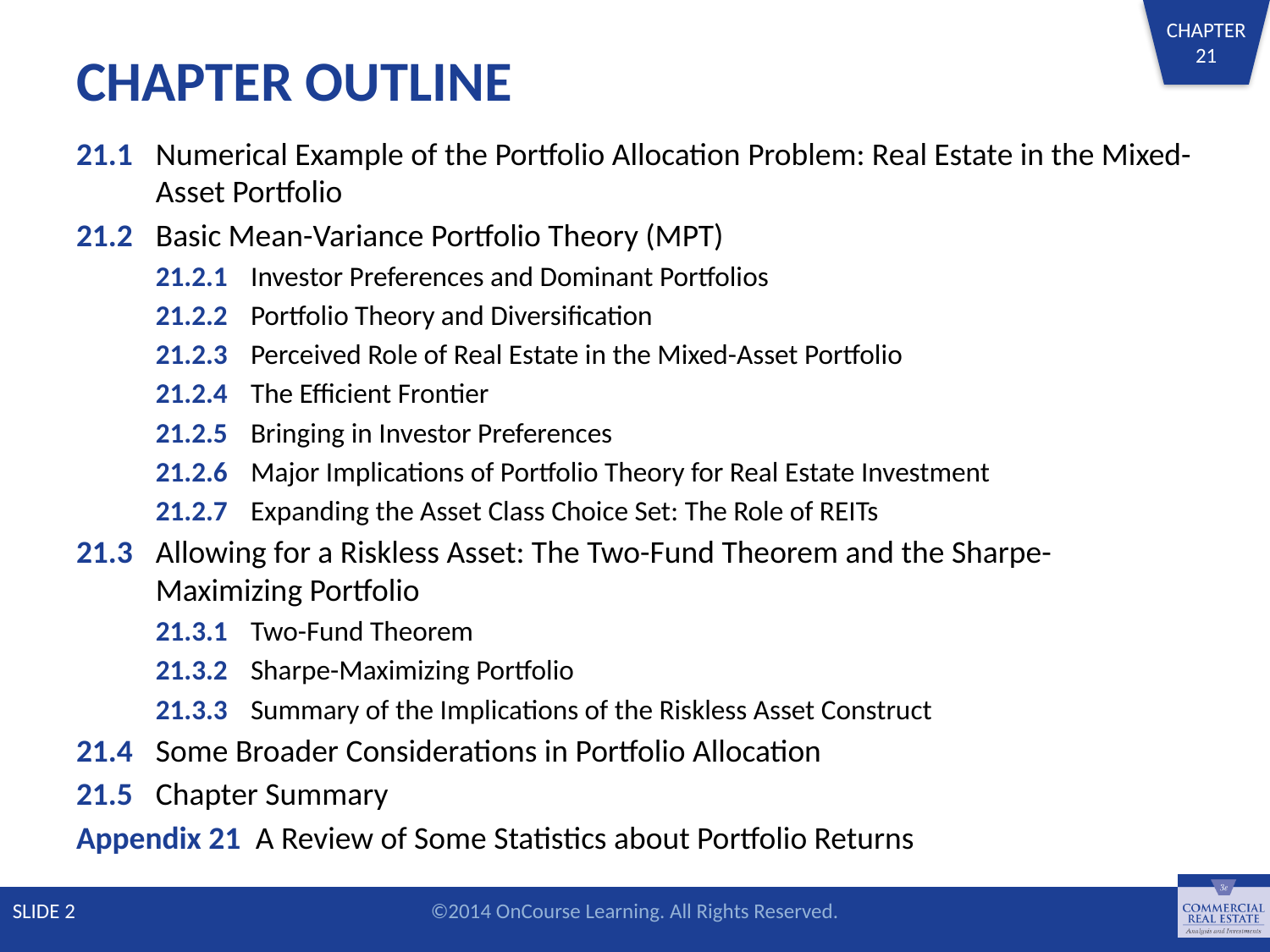

# CHAPTER OUTLINE
21.1 	Numerical Example of the Portfolio Allocation Problem: Real Estate in the Mixed-Asset Portfolio
21.2 	Basic Mean-Variance Portfolio Theory (MPT)
21.2.1 	Investor Preferences and Dominant Portfolios
21.2.2 	Portfolio Theory and Diversification
21.2.3 	Perceived Role of Real Estate in the Mixed-Asset Portfolio
21.2.4 	The Efficient Frontier
21.2.5 	Bringing in Investor Preferences
21.2.6 	Major Implications of Portfolio Theory for Real Estate Investment
21.2.7 	Expanding the Asset Class Choice Set: The Role of REITs
21.3 	Allowing for a Riskless Asset: The Two-Fund Theorem and the Sharpe-Maximizing Portfolio
21.3.1 	Two-Fund Theorem
21.3.2 	Sharpe-Maximizing Portfolio
21.3.3 	Summary of the Implications of the Riskless Asset Construct
21.4 	Some Broader Considerations in Portfolio Allocation
21.5 	Chapter Summary
Appendix 21  A Review of Some Statistics about Portfolio Returns
SLIDE 2